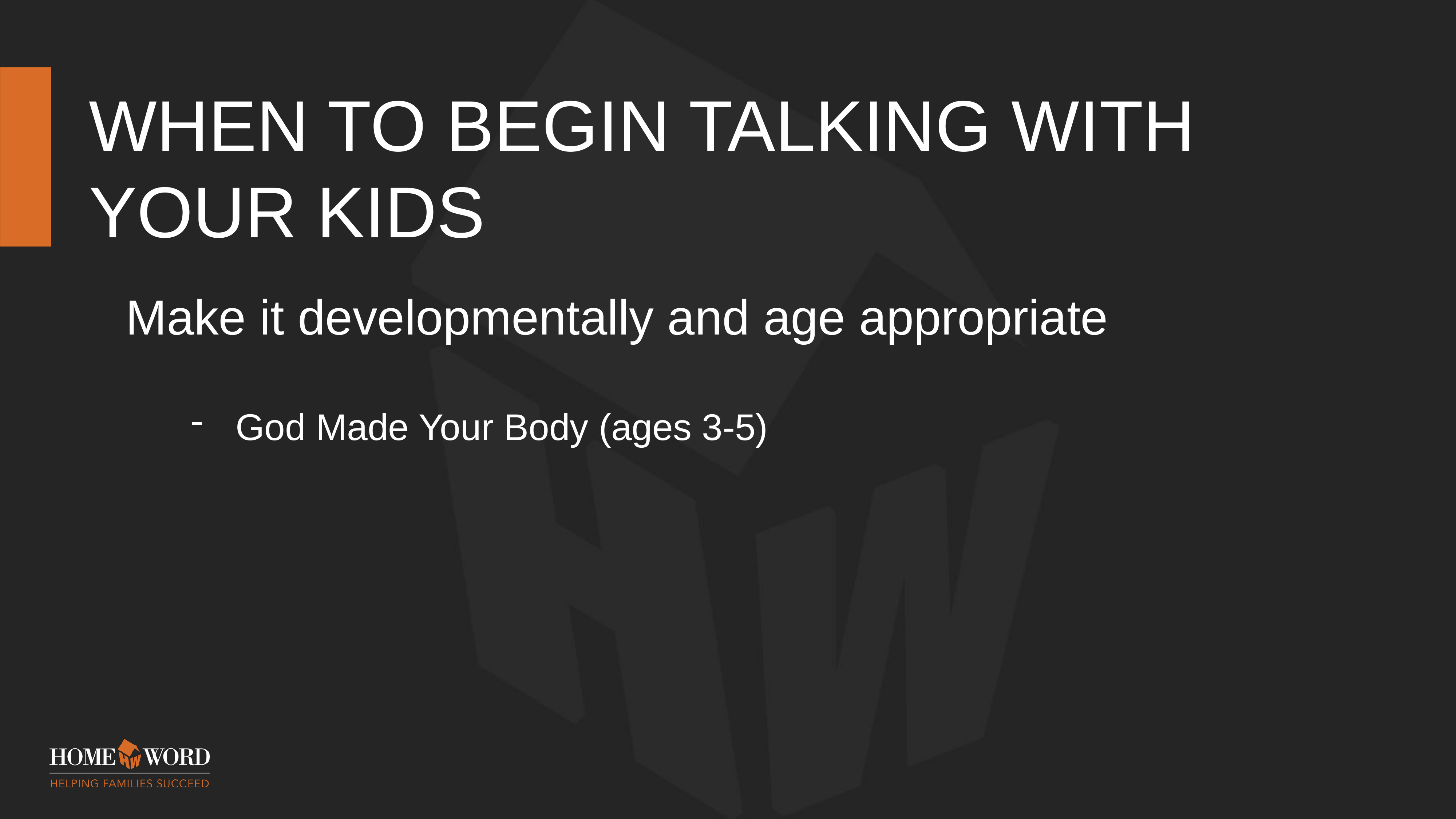

# WHEN TO BEGIN TALKING WITH YOUR KIDS
Make it developmentally and age appropriate
God Made Your Body (ages 3-5)